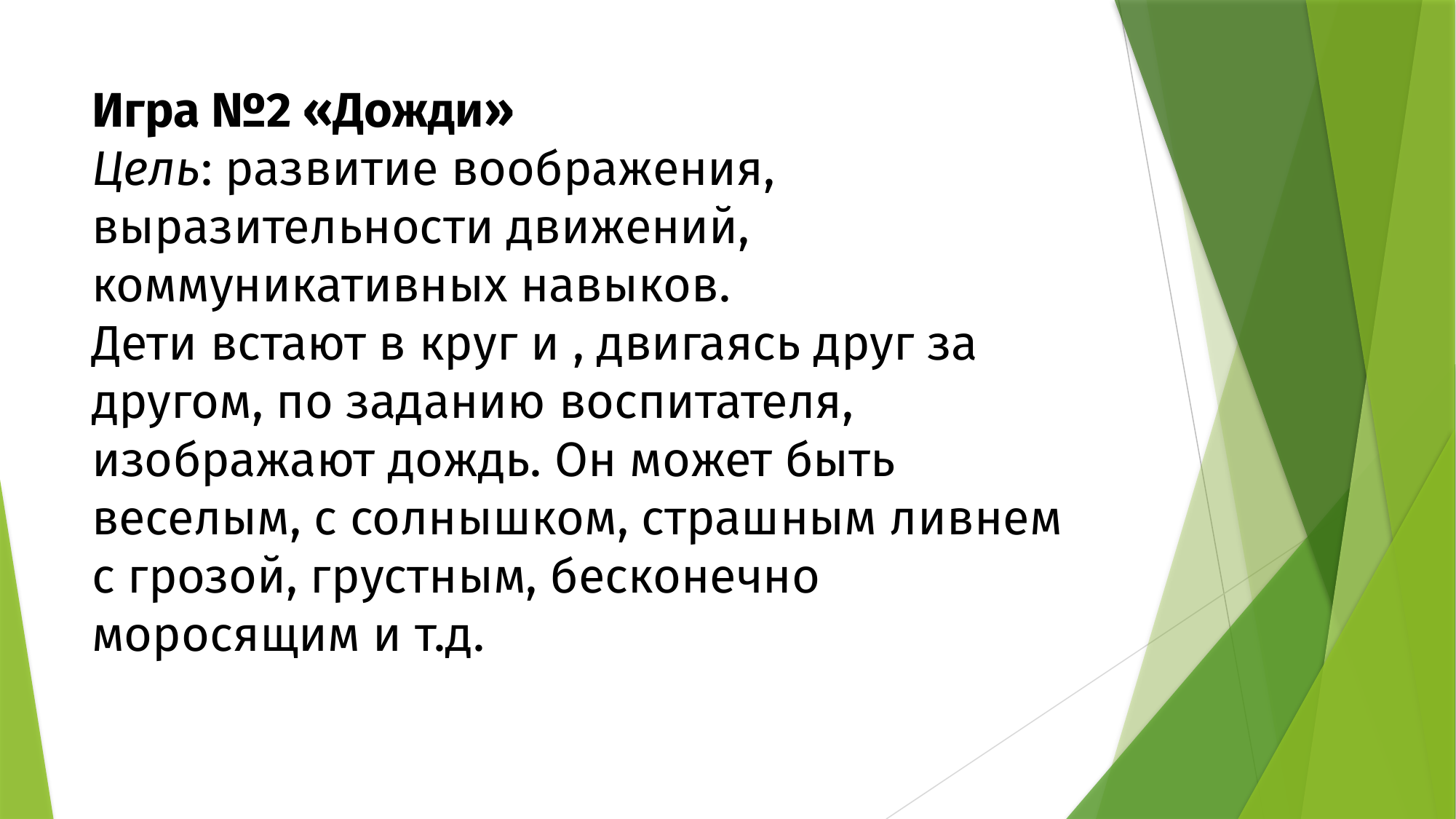

# Игра №2 «Дожди» Цель: развитие воображения, выразительности движений, коммуникативных навыков. Дети встают в круг и , двигаясь друг за другом, по заданию воспитателя, изображают дождь. Он может быть веселым, с солнышком, страшным ливнем с грозой, грустным, бесконечно моросящим и т.д.